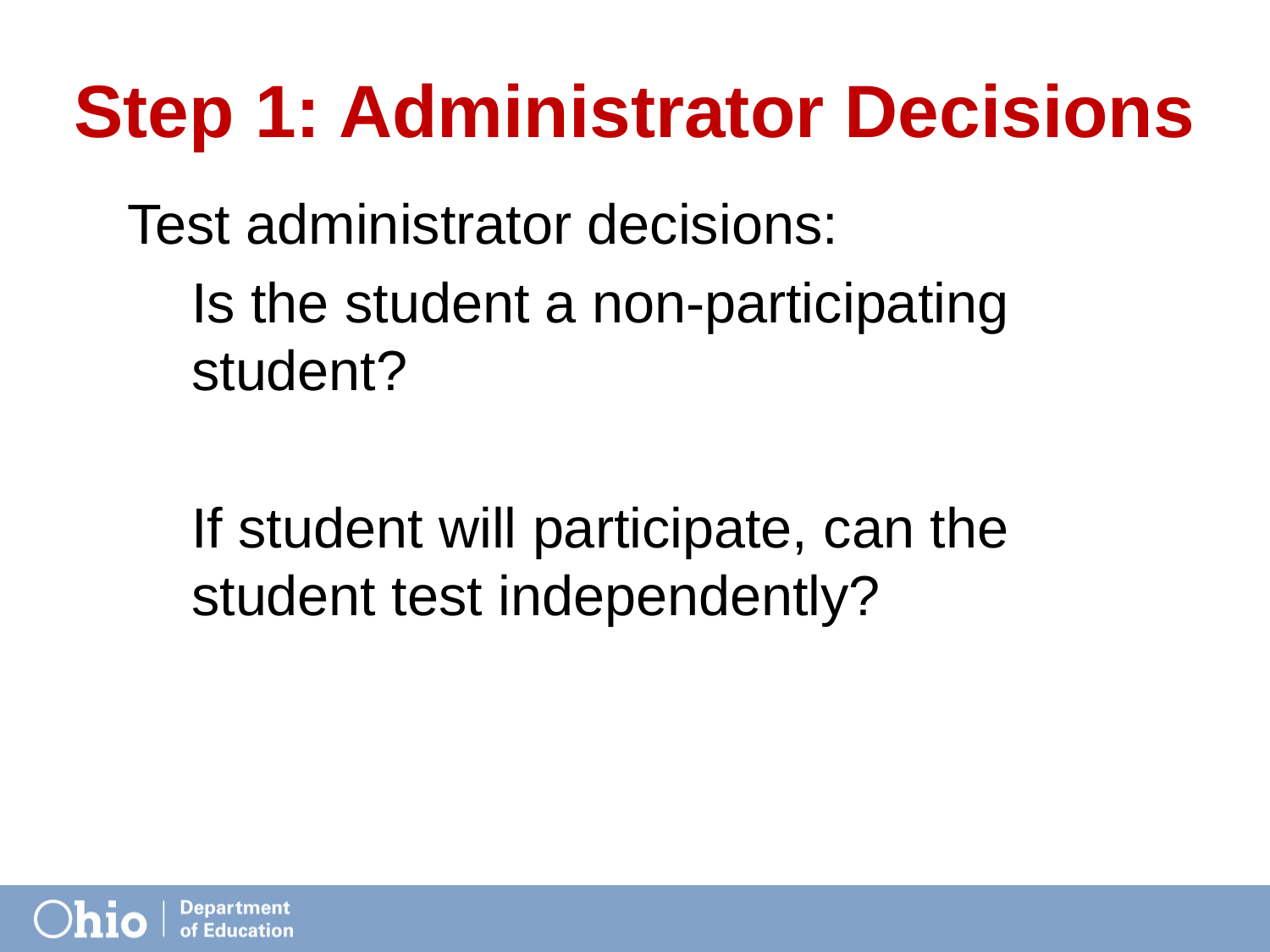

# Step 1: Administrator Decisions
Test administrator decisions:
Is the student a non-participating student?

If student will participate, can the student test independently?